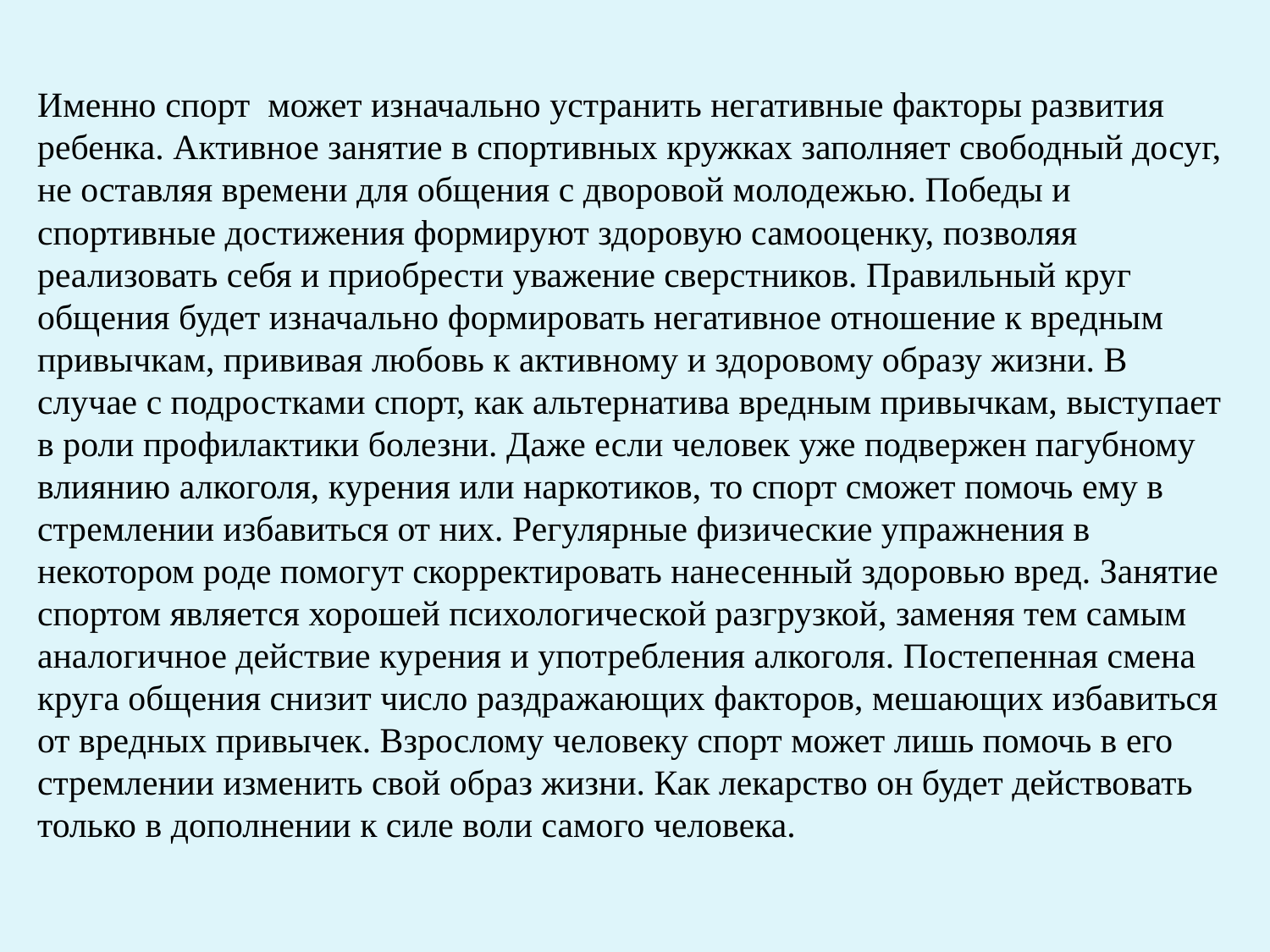

Именно спорт  может изначально устранить негативные факторы развития ребенка. Активное занятие в спортивных кружках заполняет свободный досуг, не оставляя времени для общения с дворовой молодежью. Победы и спортивные достижения формируют здоровую самооценку, позволяя реализовать себя и приобрести уважение сверстников. Правильный круг общения будет изначально формировать негативное отношение к вредным привычкам, прививая любовь к активному и здоровому образу жизни. В случае с подростками спорт, как альтернатива вредным привычкам, выступает в роли профилактики болезни. Даже если человек уже подвержен пагубному влиянию алкоголя, курения или наркотиков, то спорт сможет помочь ему в стремлении избавиться от них. Регулярные физические упражнения в некотором роде помогут скорректировать нанесенный здоровью вред. Занятие спортом является хорошей психологической разгрузкой, заменяя тем самым аналогичное действие курения и употребления алкоголя. Постепенная смена круга общения снизит число раздражающих факторов, мешающих избавиться от вредных привычек. Взрослому человеку спорт может лишь помочь в его стремлении изменить свой образ жизни. Как лекарство он будет действовать только в дополнении к силе воли самого человека.